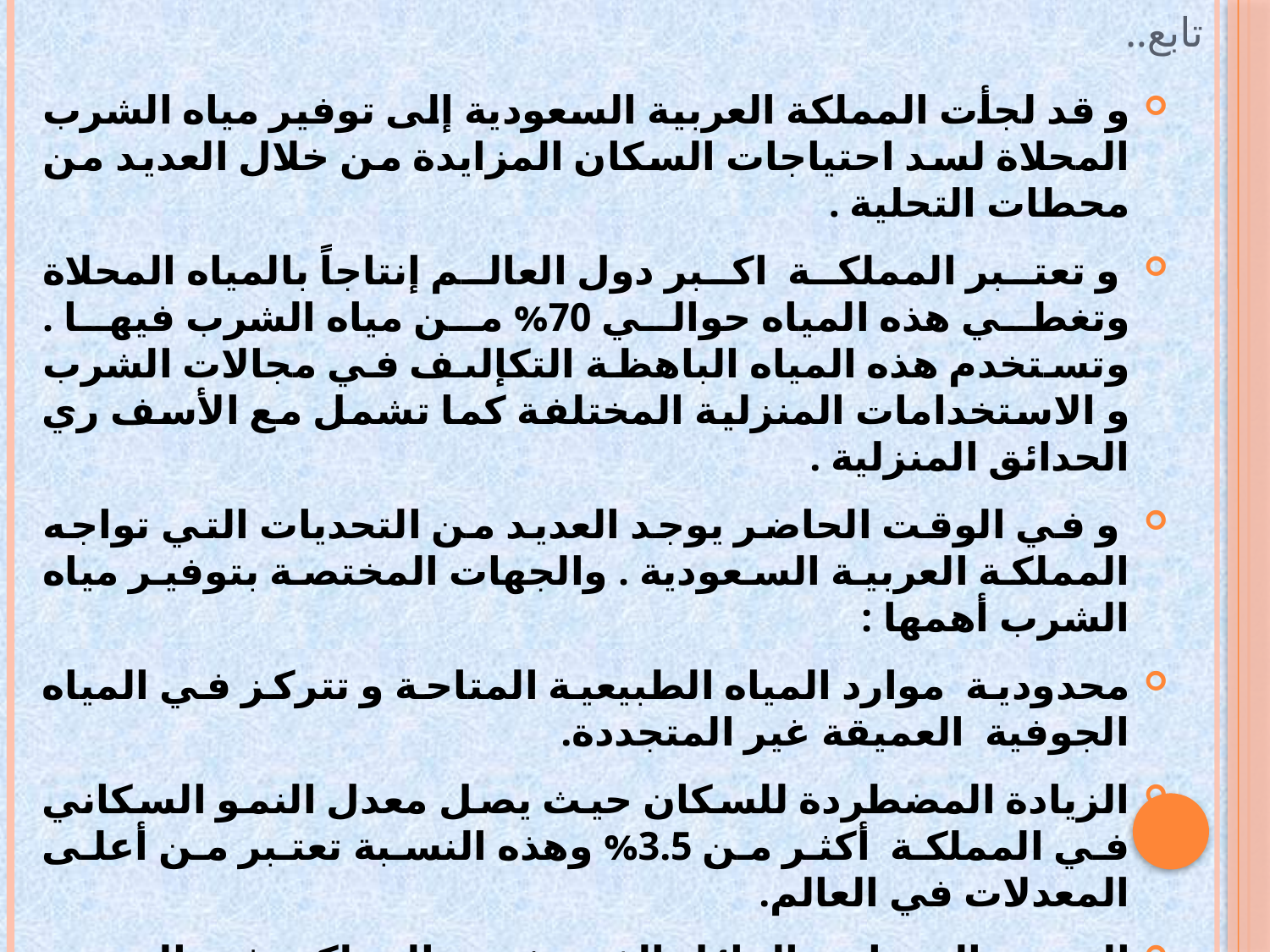

# تابع..
و قد لجأت المملكة العربية السعودية إلى توفير مياه الشرب المحلاة لسد احتياجات السكان المزايدة من خلال العديد من محطات التحلية .
 و تعتبر المملكة  اكبر دول العالم إنتاجاً بالمياه المحلاة وتغطي هذه المياه حوالي 70% من مياه الشرب فيها . وتستخدم هذه المياه الباهظة التكإلىف في مجالات الشرب و الاستخدامات المنزلية المختلفة كما تشمل مع الأسف ري الحدائق المنزلية .
 و في الوقت الحاضر يوجد العديد من التحديات التي تواجه المملكة العربية السعودية . والجهات المختصة بتوفير مياه الشرب أهمها :
محدودية  موارد المياه الطبيعية المتاحة و تتركز في المياه الجوفية  العميقة غير المتجددة.
الزيادة المضطردة للسكان حيث يصل معدل النمو السكاني في المملكة  أكثر من 3.5% وهذه النسبة تعتبر من أعلى المعدلات في العالم.
التوسع العمراني الهائل الذي تشهده المملكة  في المدن و القرى.
التكلفة المنخفضة التي يدفعها المستهلك للمياه مقارنة بالتكلفة الفعلية حيث يدفع ما بين 5% إلى 10% من التكلفة الفعلية على الدولة.
التكلفة الاقتصادية المرتفعة جداً لتوفير مياه الشرب وتنقيتها وإيصالها  للمستهلك